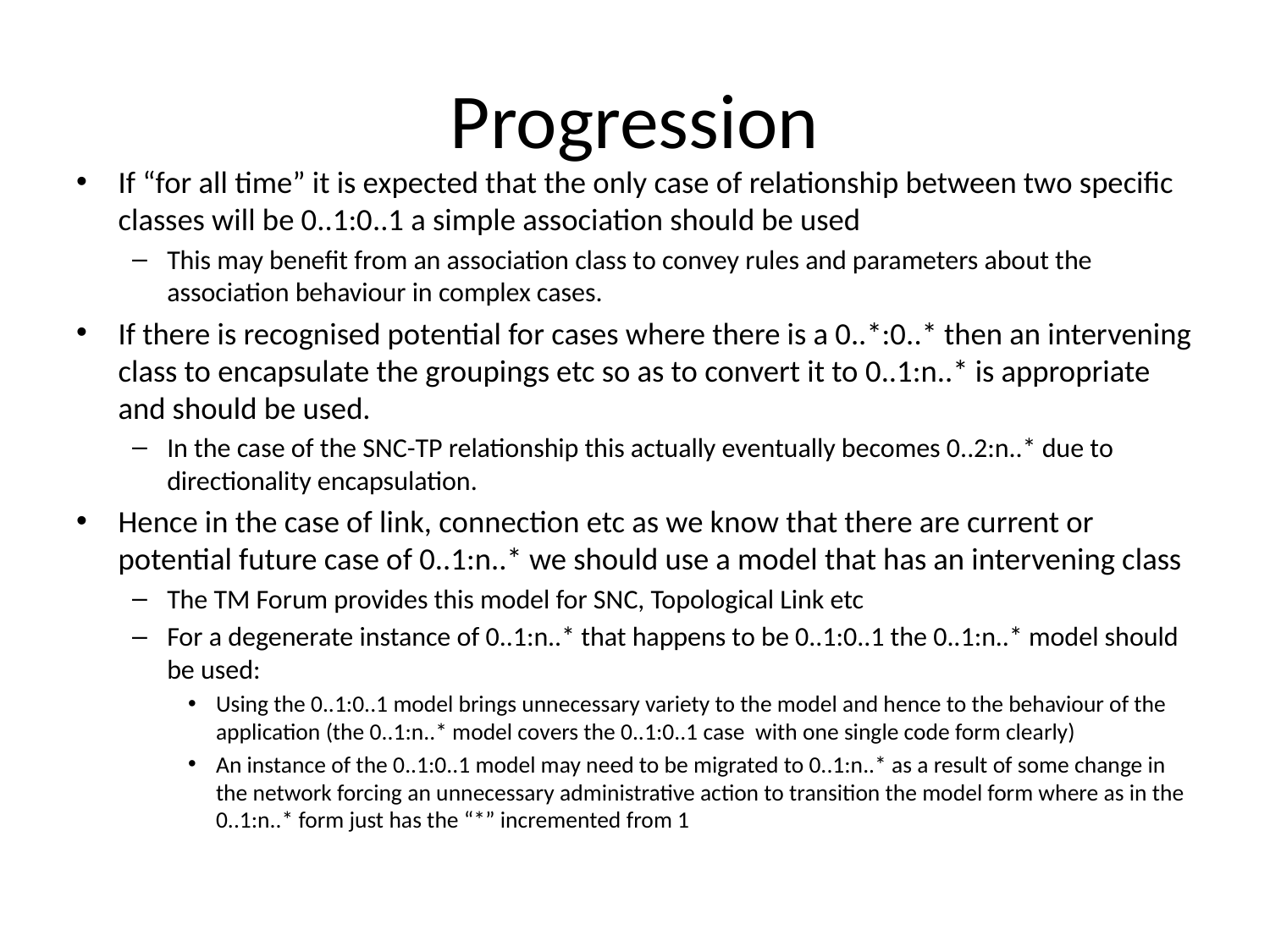

# Progression
If “for all time” it is expected that the only case of relationship between two specific classes will be 0..1:0..1 a simple association should be used
This may benefit from an association class to convey rules and parameters about the association behaviour in complex cases.
If there is recognised potential for cases where there is a 0..*:0..* then an intervening class to encapsulate the groupings etc so as to convert it to 0..1:n..* is appropriate and should be used.
In the case of the SNC-TP relationship this actually eventually becomes 0..2:n..* due to directionality encapsulation.
Hence in the case of link, connection etc as we know that there are current or potential future case of 0..1:n..* we should use a model that has an intervening class
The TM Forum provides this model for SNC, Topological Link etc
For a degenerate instance of 0..1:n..* that happens to be 0..1:0..1 the 0..1:n..* model should be used:
Using the 0..1:0..1 model brings unnecessary variety to the model and hence to the behaviour of the application (the 0..1:n..* model covers the 0..1:0..1 case  with one single code form clearly)
An instance of the 0..1:0..1 model may need to be migrated to 0..1:n..* as a result of some change in the network forcing an unnecessary administrative action to transition the model form where as in the 0..1:n..* form just has the “*” incremented from 1